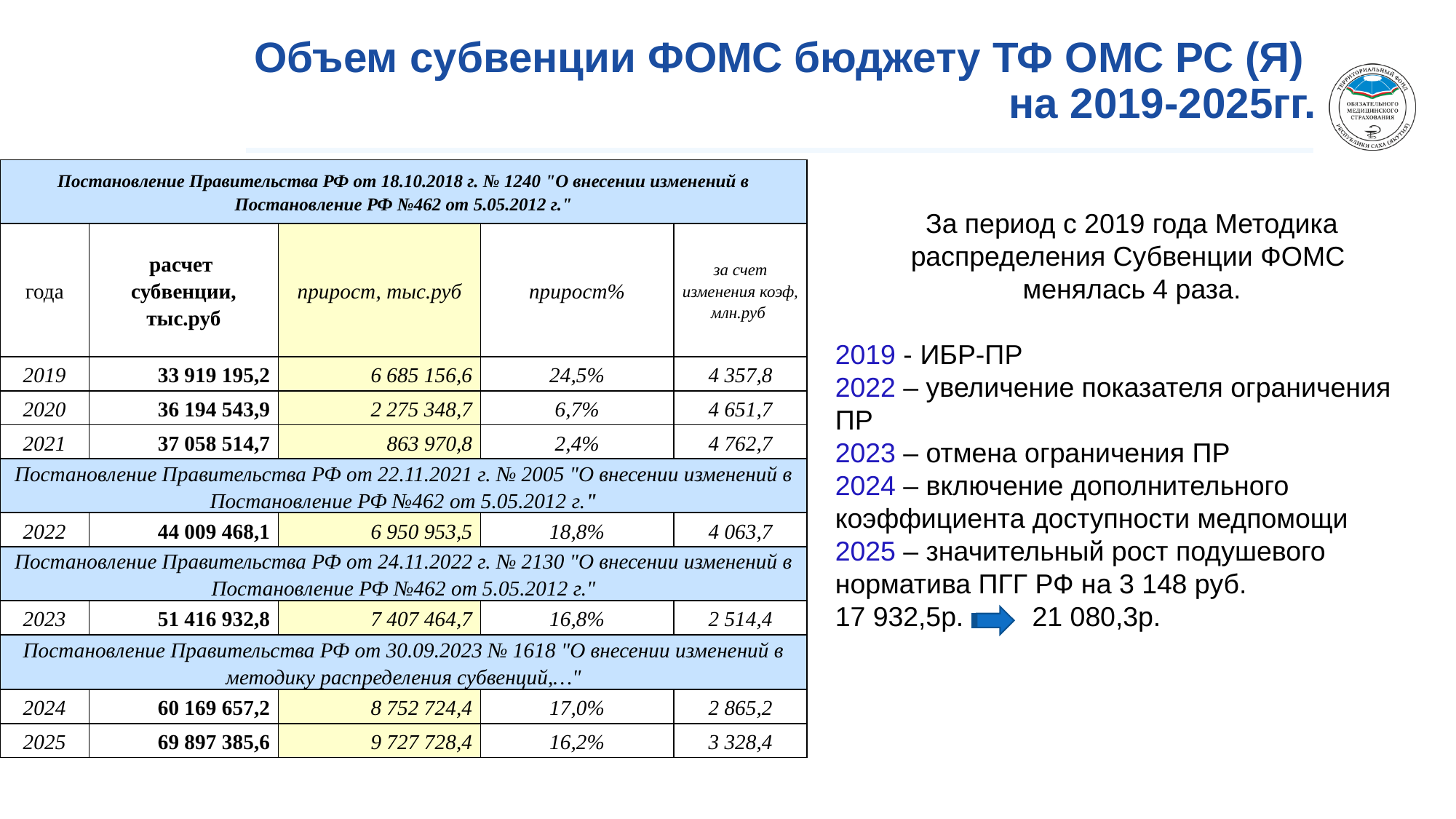

# Объем субвенции ФОМС бюджету ТФ ОМС РС (Я) на 2019-2025гг.
| Постановление Правительства РФ от 18.10.2018 г. № 1240 "О внесении изменений в Постановление РФ №462 от 5.05.2012 г." |  |  |  |  |
| --- | --- | --- | --- | --- |
| года | расчет субвенции, тыс.руб | прирост, тыс.руб | прирост% | за счет изменения коэф, млн.руб |
| 2019 | 33 919 195,2 | 6 685 156,6 | 24,5% | 4 357,8 |
| 2020 | 36 194 543,9 | 2 275 348,7 | 6,7% | 4 651,7 |
| 2021 | 37 058 514,7 | 863 970,8 | 2,4% | 4 762,7 |
| Постановление Правительства РФ от 22.11.2021 г. № 2005 "О внесении изменений в Постановление РФ №462 от 5.05.2012 г." |  |  |  |  |
| 2022 | 44 009 468,1 | 6 950 953,5 | 18,8% | 4 063,7 |
| Постановление Правительства РФ от 24.11.2022 г. № 2130 "О внесении изменений в Постановление РФ №462 от 5.05.2012 г." |  |  |  |  |
| 2023 | 51 416 932,8 | 7 407 464,7 | 16,8% | 2 514,4 |
| Постановление Правительства РФ от 30.09.2023 № 1618 "О внесении изменений в методику распределения субвенций,…" |  |  |  |  |
| 2024 | 60 169 657,2 | 8 752 724,4 | 17,0% | 2 865,2 |
| 2025 | 69 897 385,6 | 9 727 728,4 | 16,2% | 3 328,4 |
За период с 2019 года Методика распределения Субвенции ФОМС
менялась 4 раза.

2019 - ИБР-ПР
2022 – увеличение показателя ограничения ПР
2023 – отмена ограничения ПР
2024 – включение дополнительного коэффициента доступности медпомощи
2025 – значительный рост подушевого норматива ПГГ РФ на 3 148 руб.
17 932,5р.         21 080,3р.